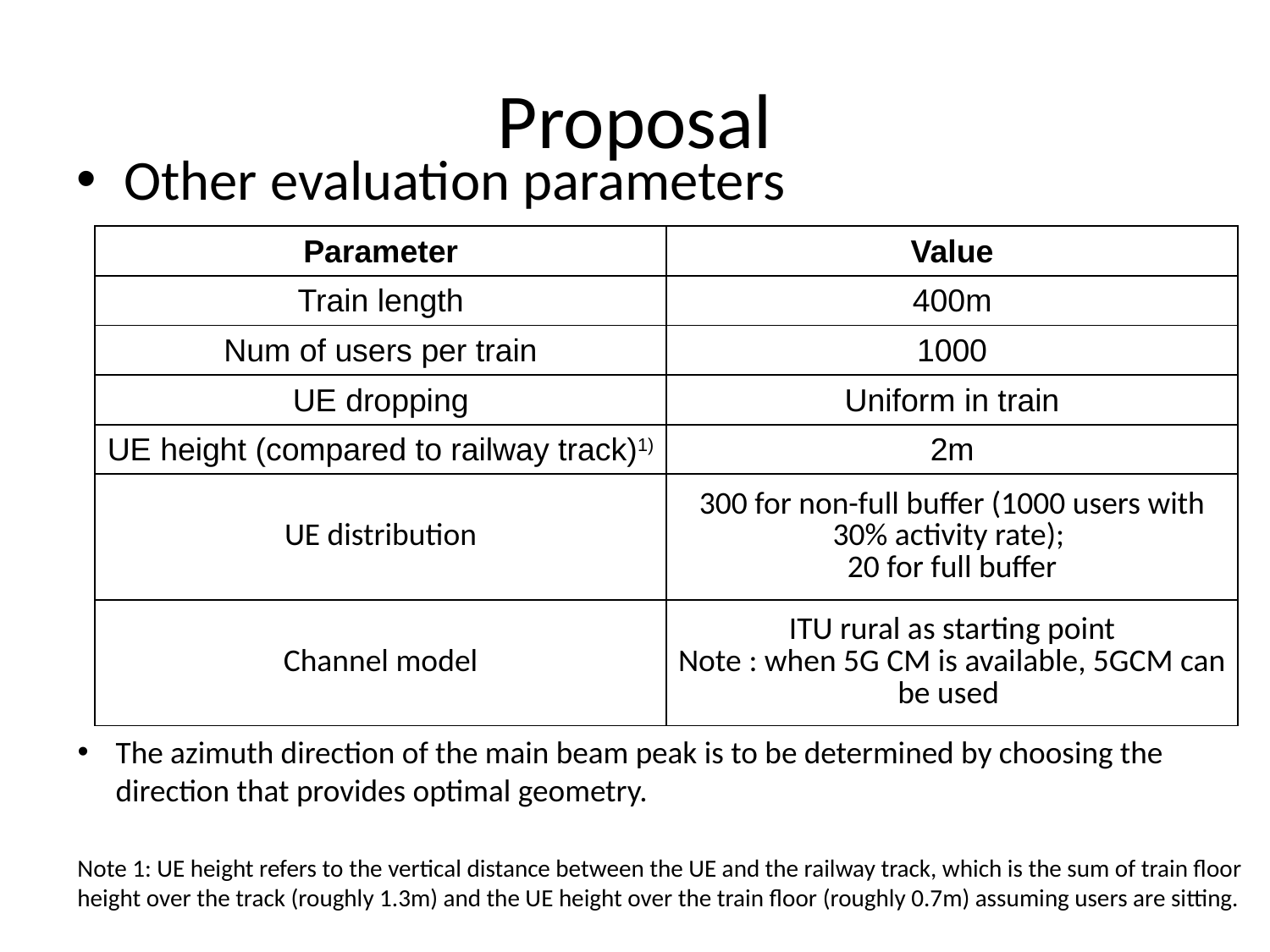

# Proposal
Other evaluation parameters
| Parameter | Value |
| --- | --- |
| Train length | 400m |
| Num of users per train | 1000 |
| UE dropping | Uniform in train |
| UE height (compared to railway track)1) | 2m |
| UE distribution | 300 for non-full buffer (1000 users with 30% activity rate); 20 for full buffer |
| Channel model | ITU rural as starting point Note : when 5G CM is available, 5GCM can be used |
The azimuth direction of the main beam peak is to be determined by choosing the direction that provides optimal geometry.
Note 1: UE height refers to the vertical distance between the UE and the railway track, which is the sum of train floor height over the track (roughly 1.3m) and the UE height over the train floor (roughly 0.7m) assuming users are sitting.